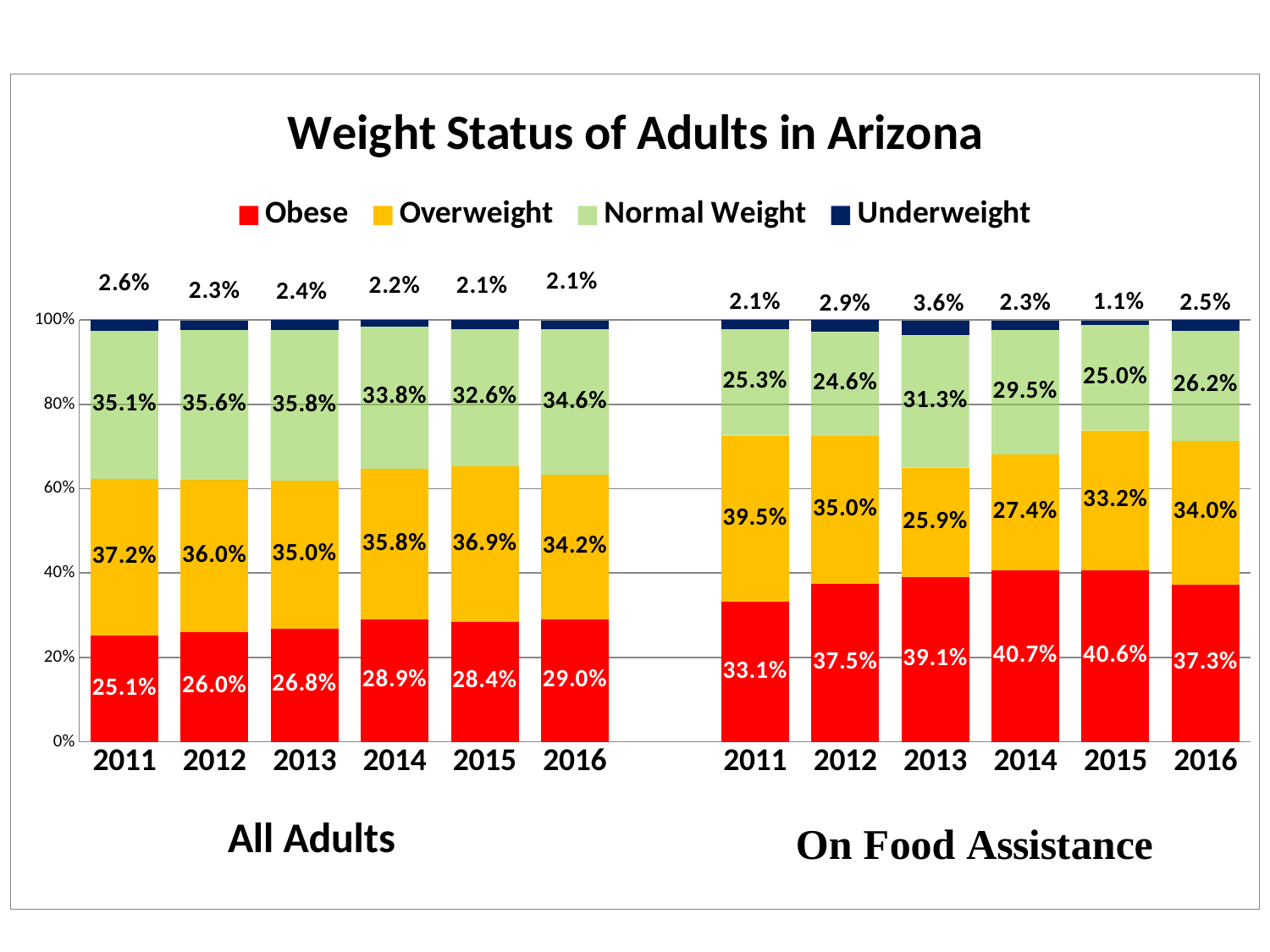

### Chart: Weight Status of Adults in Arizona

| Category | Obese | Overweight | Normal Weight | Underweight |
|---|---|---|---|---|
| 2011 | 0.251 | 0.372 | 0.351 | 0.026 |
| 2012 | 0.26 | 0.36 | 0.356 | 0.023 |
| 2013 | 0.268 | 0.35 | 0.358 | 0.024 |
| 2014 | 0.289 | 0.358 | 0.338 | 0.022 |
| 2015 | 0.284 | 0.369 | 0.326 | 0.021 |
| 2016 | 0.29 | 0.342 | 0.346 | 0.021 |
|  | None | None | None | None |
| 2011 | 0.331 | 0.395 | 0.253 | 0.021 |
| 2012 | 0.375 | 0.35 | 0.246 | 0.029 |
| 2013 | 0.391 | 0.259 | 0.313 | 0.036 |
| 2014 | 0.407 | 0.274 | 0.295 | 0.023 |
| 2015 | 0.406 | 0.332 | 0.25 | 0.011 |
| 2016 | 0.373 | 0.34 | 0.262 | 0.025 |